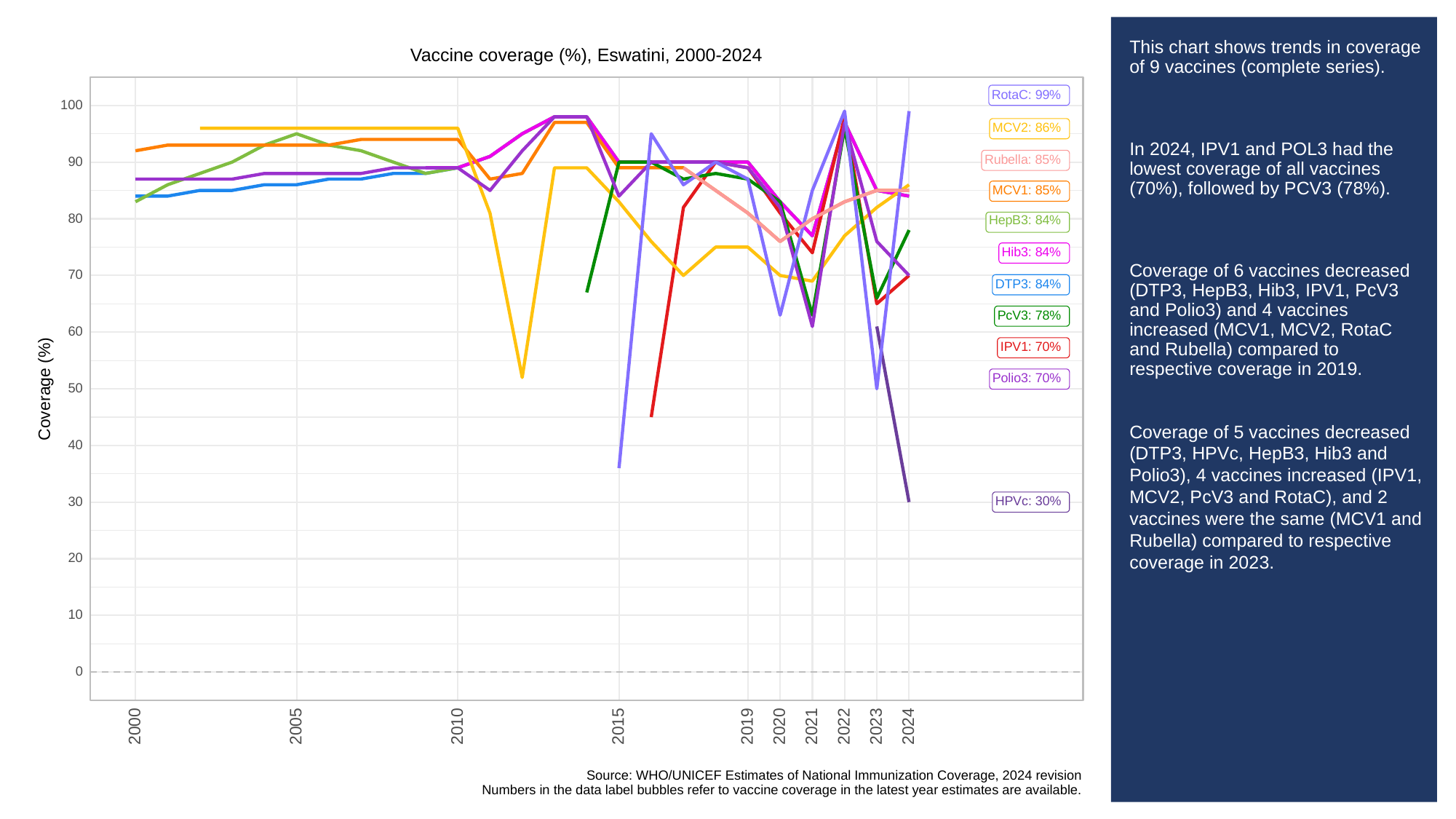

# This chart shows trends in coverage of 9 vaccines (complete series).

In 2024, IPV1 and POL3 had the lowest coverage of all vaccines (70%), followed by PCV3 (78%).

Coverage of 6 vaccines decreased (DTP3, HepB3, Hib3, IPV1, PcV3 and Polio3) and 4 vaccines increased (MCV1, MCV2, RotaC and Rubella) compared to respective coverage in 2019.

Coverage of 5 vaccines decreased (DTP3, HPVc, HepB3, Hib3 and Polio3), 4 vaccines increased (IPV1, MCV2, PcV3 and RotaC), and 2 vaccines were the same (MCV1 and Rubella) compared to respective coverage in 2023.

Vaccine coverage (%), Eswatini, 2000-2024

RotaC: 99%

100

MCV2: 86%

Rubella: 85%
90

MCV1: 85%

80
HepB3: 84%

Hib3: 84%
70

DTP3: 84%

PcV3: 78%

60

IPV1: 70%

Polio3: 70%
Coverage (%)
50

40

HPVc: 30%
30

20

10

0

2023
2000
2005
2010
2015
2019
2020
2021
2022
2024
Source: WHO/UNICEF Estimates of National Immunization Coverage, 2024 revision
Numbers in the data label bubbles refer to vaccine coverage in the latest year estimates are available.